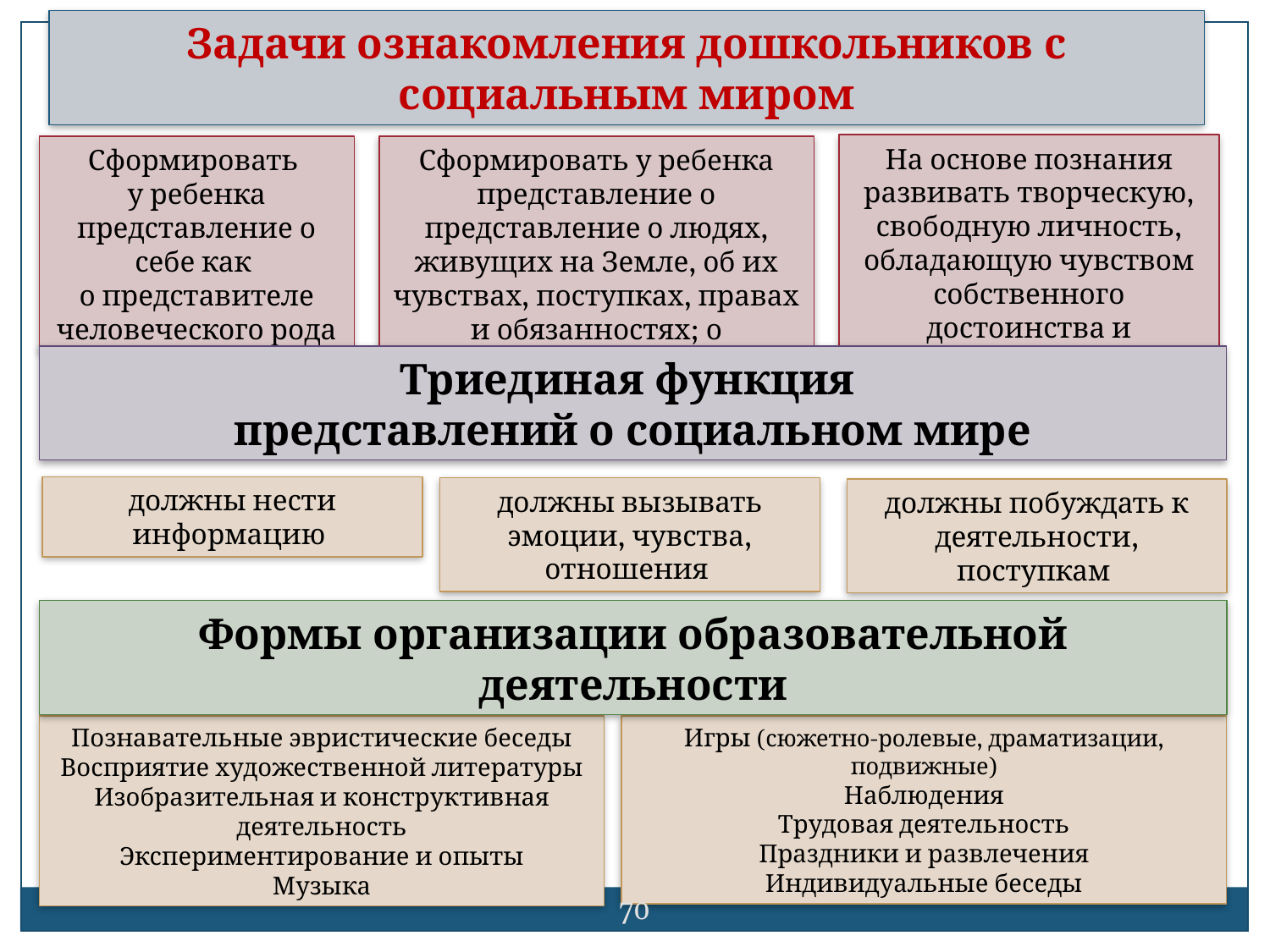

Задачи ознакомления дошкольников с социальным миром
На основе познания развивать творческую, свободную личность, обладающую чувством собственного достоинства и уважением к людям
Сформировать
у ребенка представление о себе как
о представителе человеческого рода
Сформировать у ребенка представление о представление о людях, живущих на Земле, об их чувствах, поступках, правах и обязанностях; о разнообразной деятельности людей
Триединая функция
представлений о социальном мире
должны нести информацию
должны вызывать эмоции, чувства, отношения
должны побуждать к деятельности, поступкам
Формы организации образовательной деятельности
Игры (сюжетно-ролевые, драматизации, подвижные)
Наблюдения
Трудовая деятельность
Праздники и развлечения
Индивидуальные беседы
Познавательные эвристические беседы
Восприятие художественной литературы
Изобразительная и конструктивная деятельность
Экспериментирование и опыты
Музыка
70